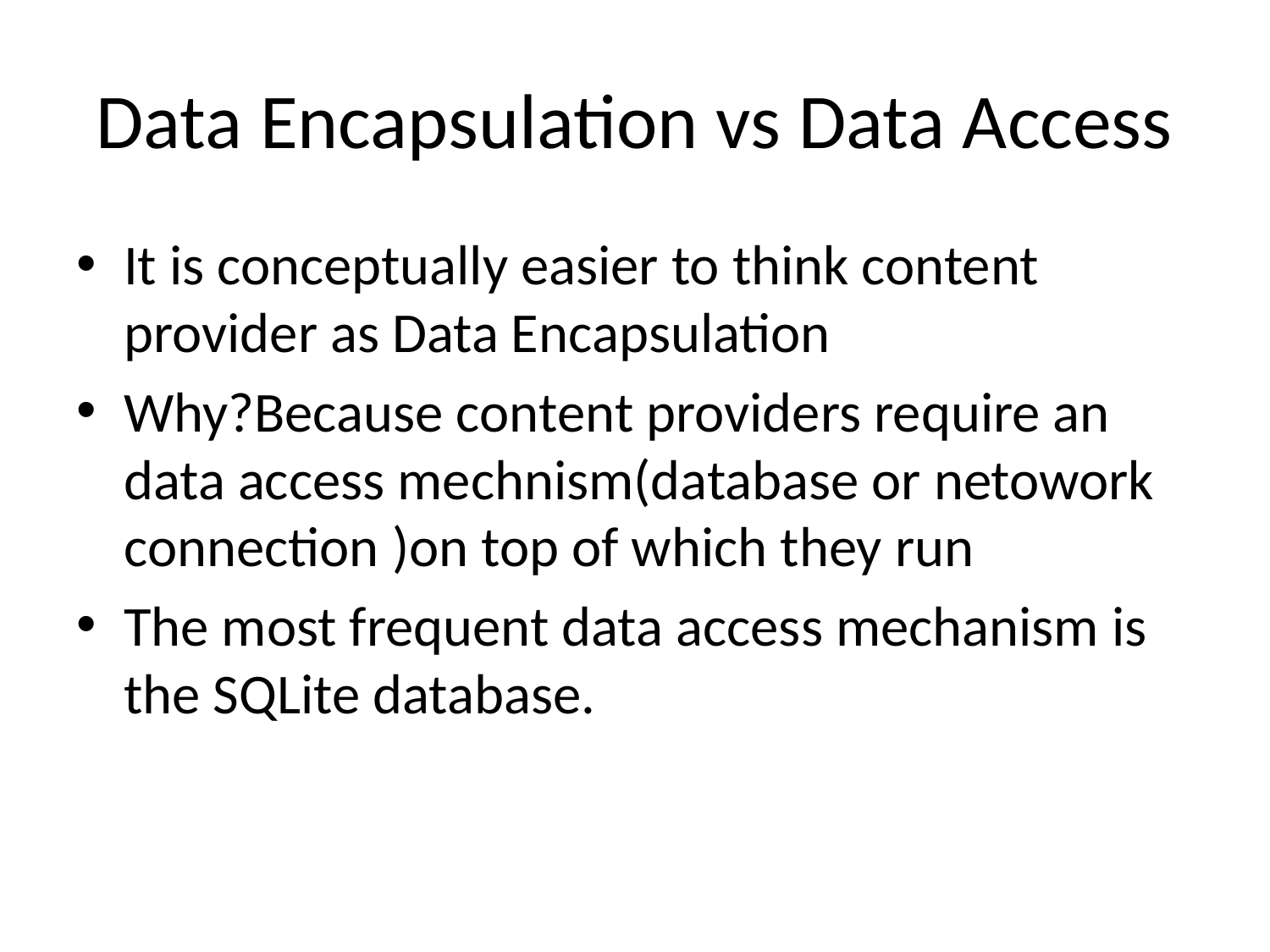

# Data Encapsulation vs Data Access
It is conceptually easier to think content provider as Data Encapsulation
Why?Because content providers require an data access mechnism(database or netowork connection )on top of which they run
The most frequent data access mechanism is the SQLite database.